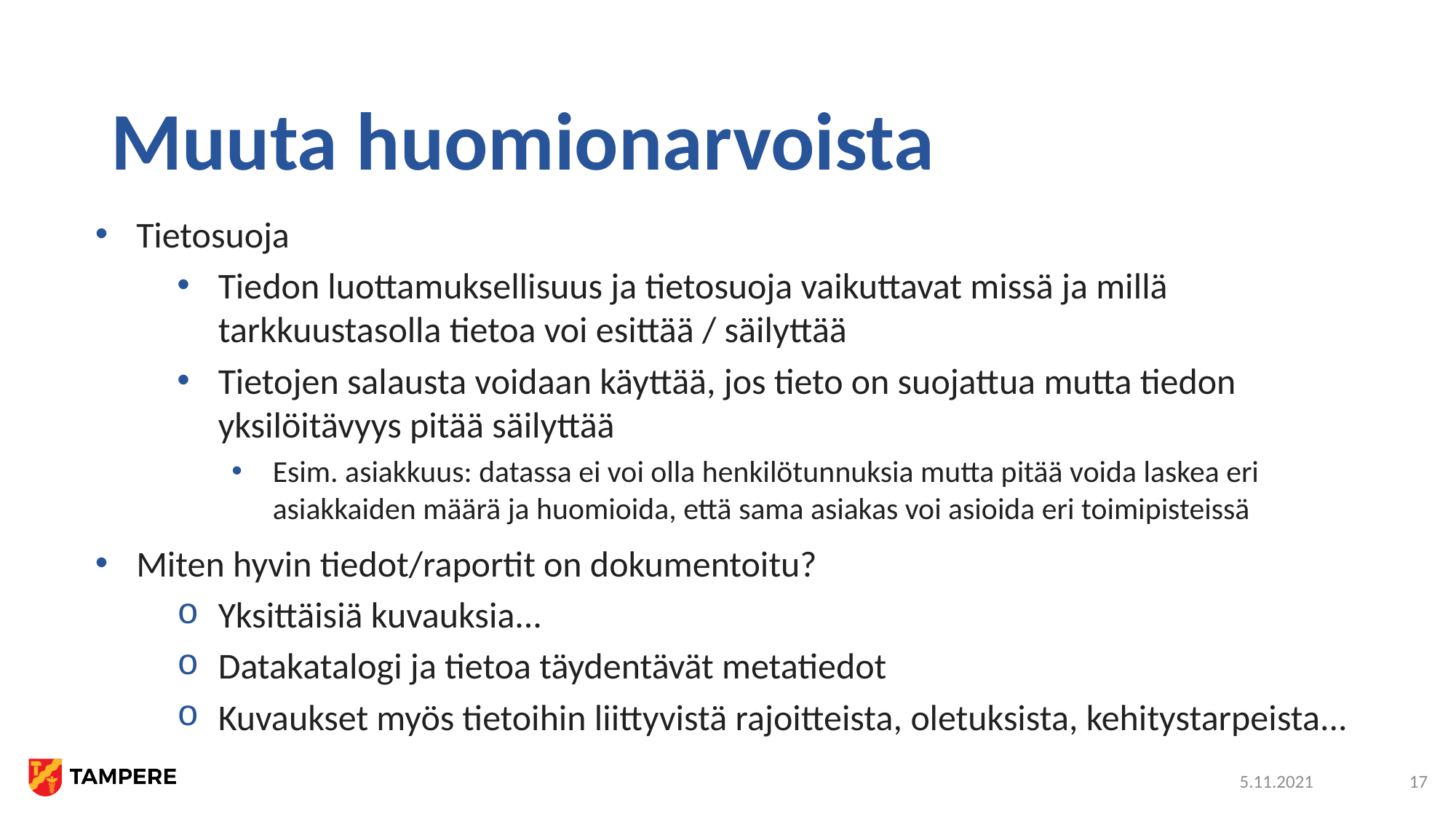

# Muuta huomionarvoista
Tietosuoja
Tiedon luottamuksellisuus ja tietosuoja vaikuttavat missä ja millä tarkkuustasolla tietoa voi esittää / säilyttää
Tietojen salausta voidaan käyttää, jos tieto on suojattua mutta tiedon yksilöitävyys pitää säilyttää
Esim. asiakkuus: datassa ei voi olla henkilötunnuksia mutta pitää voida laskea eri asiakkaiden määrä ja huomioida, että sama asiakas voi asioida eri toimipisteissä
Miten hyvin tiedot/raportit on dokumentoitu?
Yksittäisiä kuvauksia...
Datakatalogi ja tietoa täydentävät metatiedot
Kuvaukset myös tietoihin liittyvistä rajoitteista, oletuksista, kehitystarpeista...
5.11.2021
17